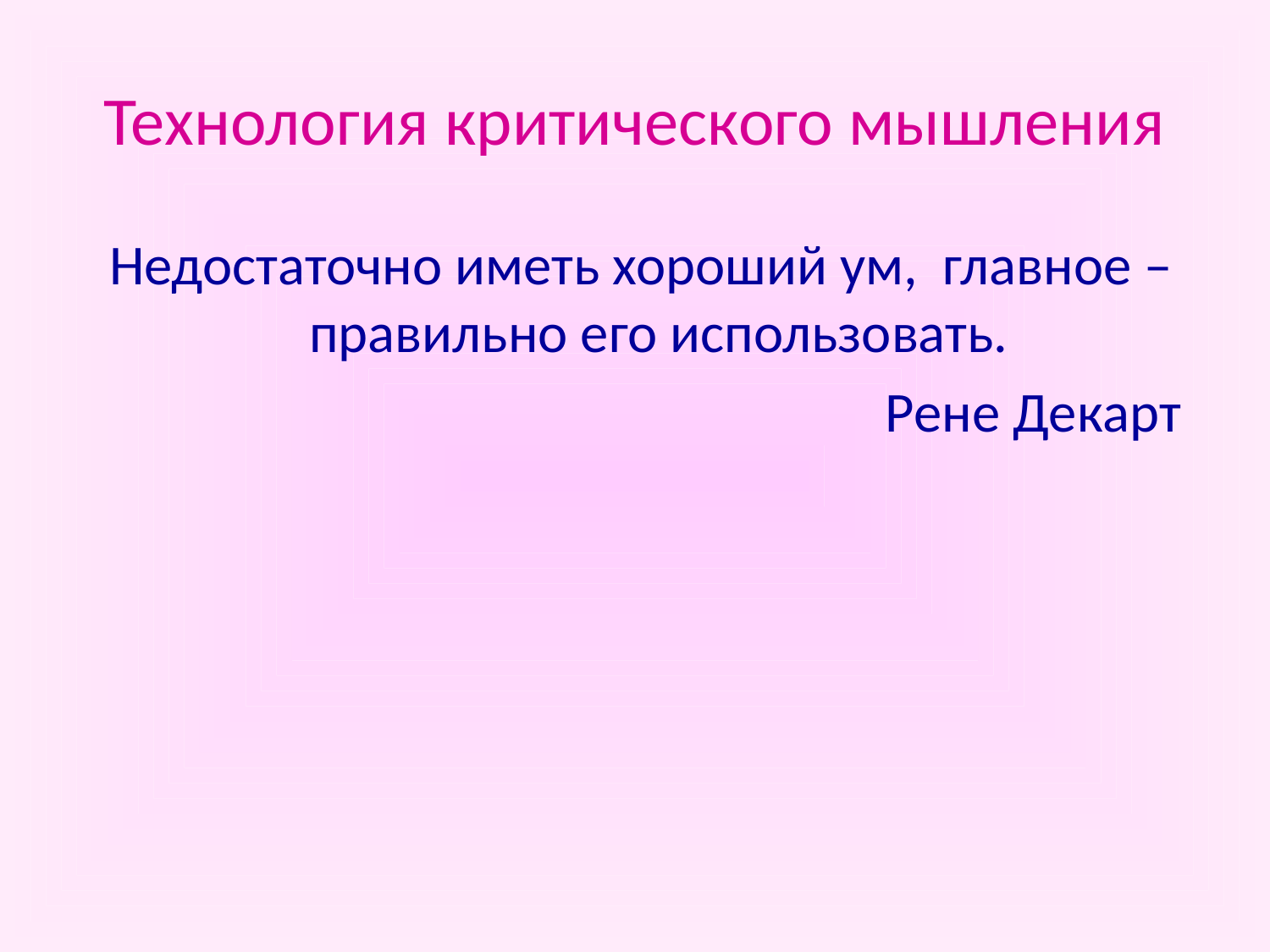

# Технология критического мышления
 Недостаточно иметь хороший ум,  главное – правильно его использовать.
Рене Декарт